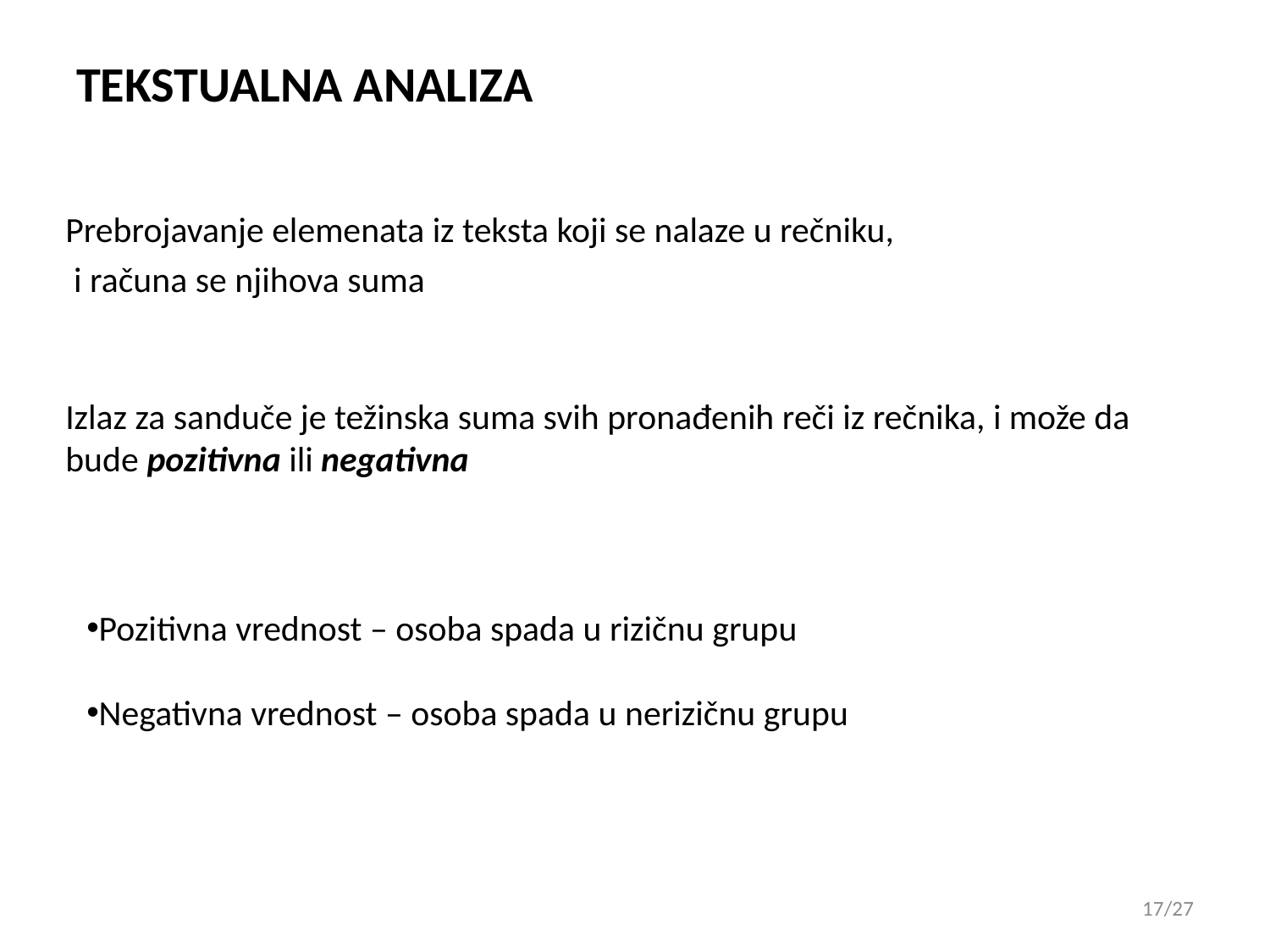

# TEKSTUALNA ANALIZA
Prebrojavanje elemenata iz teksta koji se nalaze u rečniku,
 i računa se njihova suma
Izlaz za sanduče je težinska suma svih pronađenih reči iz rečnika, i može da bude pozitivna ili negativna
Pozitivna vrednost – osoba spada u rizičnu grupu

Negativna vrednost – osoba spada u nerizičnu grupu
17/27